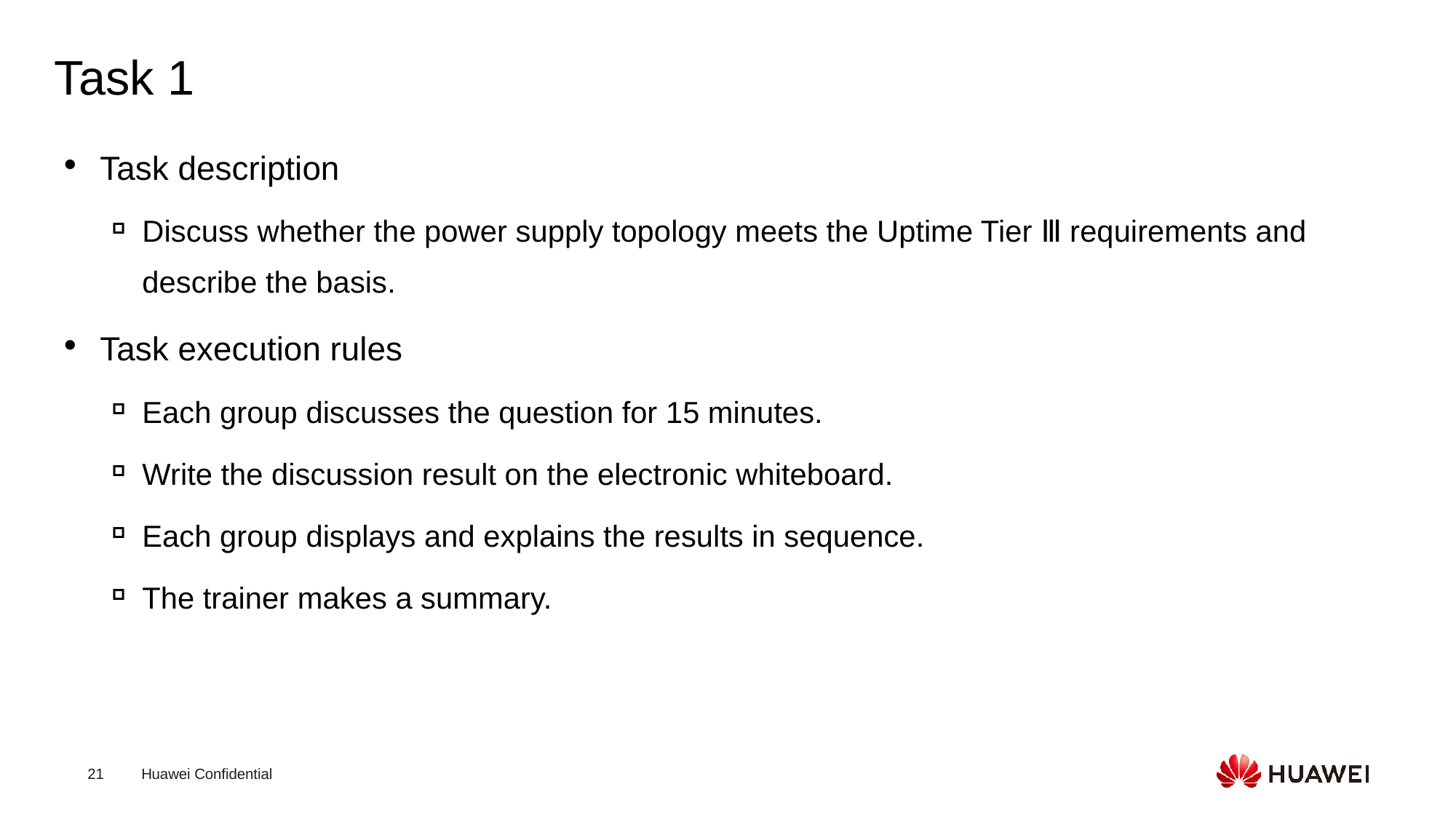

# Task 1
Task description
Discuss whether the power supply topology meets the Uptime Tier Ⅲ requirements and describe the basis.
Task execution rules
Each group discusses the question for 15 minutes.
Write the discussion result on the electronic whiteboard.
Each group displays and explains the results in sequence.
The trainer makes a summary.